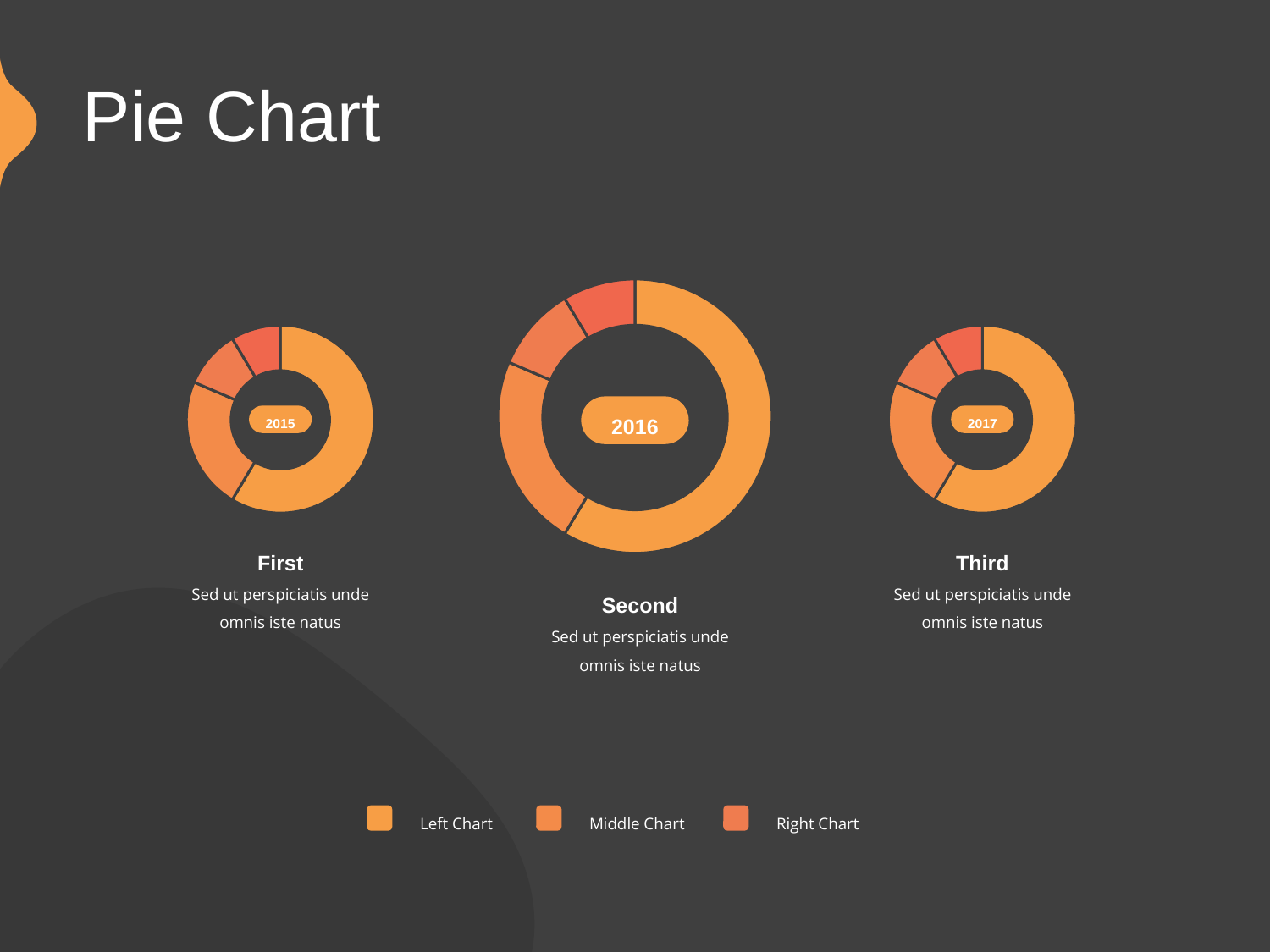

Pie Chart

### Chart

| Category | Sales |
|---|---|
| 1st Qtr | 8.2 |
| 2nd Qtr | 3.2 |
| 3rd Qtr | 1.4 |
| 4th Qtr | 1.2 |

### Chart

| Category | Sales |
|---|---|
| 1st Qtr | 8.2 |
| 2nd Qtr | 3.2 |
| 3rd Qtr | 1.4 |
| 4th Qtr | 1.2 |

### Chart

| Category | Sales |
|---|---|
| 1st Qtr | 8.2 |
| 2nd Qtr | 3.2 |
| 3rd Qtr | 1.4 |
| 4th Qtr | 1.2 |

2016

2015

2017

First
Third
Sed ut perspiciatis unde omnis iste natus
Sed ut perspiciatis unde omnis iste natus
Second
Sed ut perspiciatis unde omnis iste natus
Left Chart
Middle Chart
Right Chart